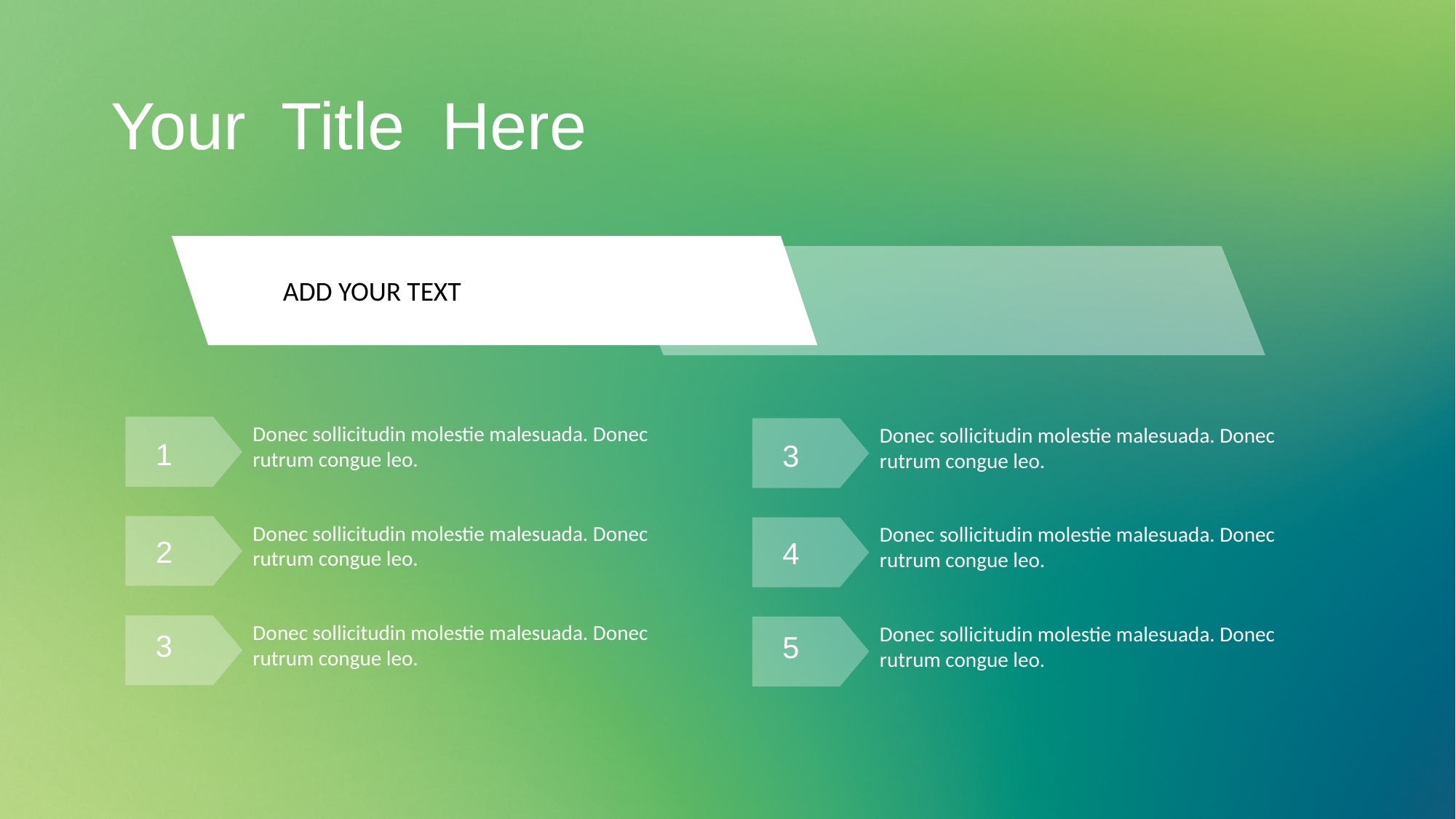

Your  Title  Here

ADD YOUR TEXT
Donec sollicitudin molestie malesuada. Donec rutrum congue leo.
Donec sollicitudin molestie malesuada. Donec rutrum congue leo.

1
3
Donec sollicitudin molestie malesuada. Donec rutrum congue leo.
Donec sollicitudin molestie malesuada. Donec rutrum congue leo.

2
4
Donec sollicitudin molestie malesuada. Donec rutrum congue leo.
Donec sollicitudin molestie malesuada. Donec rutrum congue leo.

3
5